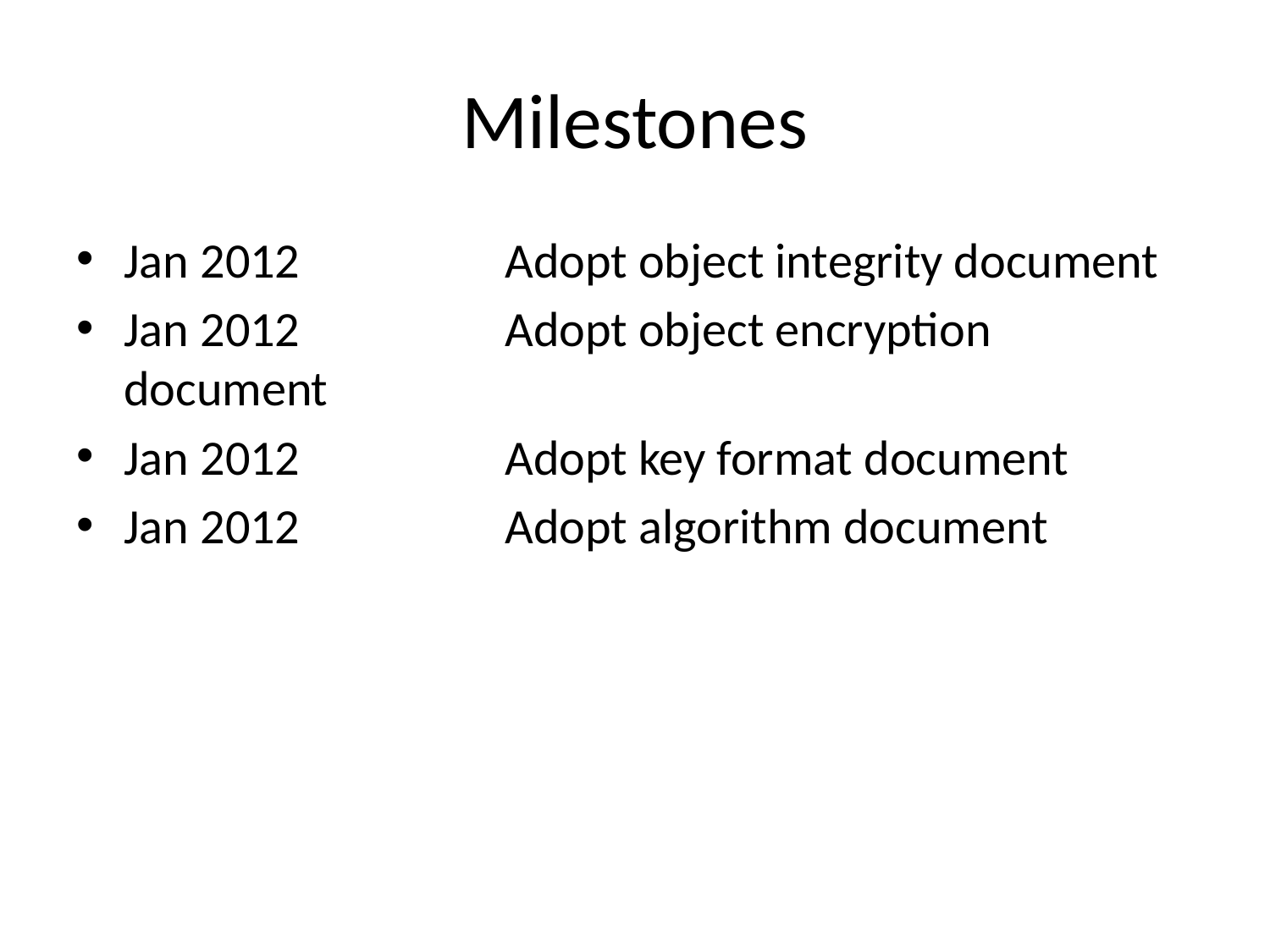

# Milestones
Jan 2012		Adopt object integrity document
Jan 2012		Adopt object encryption document
Jan 2012		Adopt key format document
Jan 2012		Adopt algorithm document